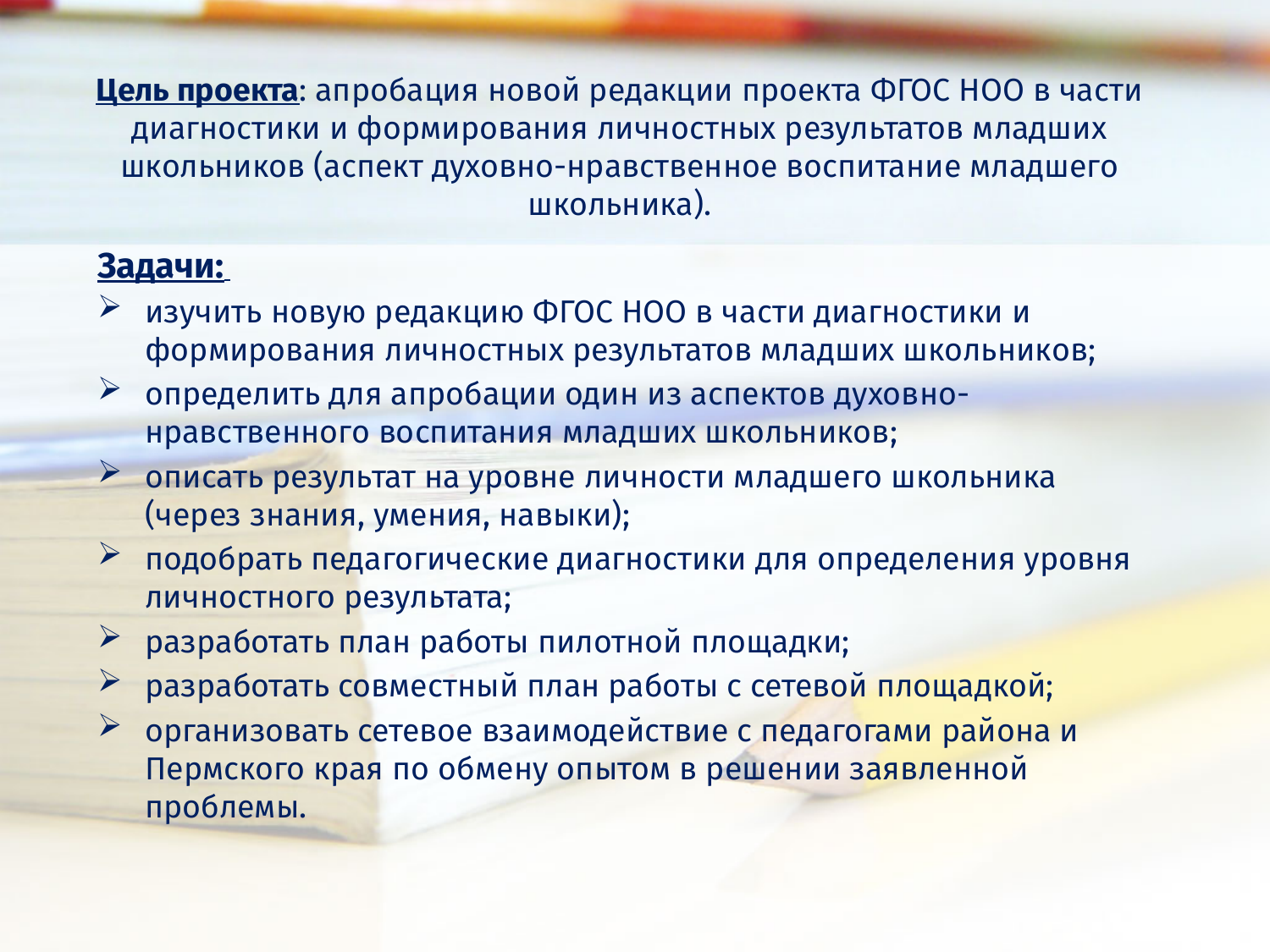

# Цель проекта: апробация новой редакции проекта ФГОС НОО в части диагностики и формирования личностных результатов младших школьников (аспект духовно-нравственное воспитание младшего школьника).
Задачи:
изучить новую редакцию ФГОС НОО в части диагностики и формирования личностных результатов младших школьников;
определить для апробации один из аспектов духовно-нравственного воспитания младших школьников;
описать результат на уровне личности младшего школьника (через знания, умения, навыки);
подобрать педагогические диагностики для определения уровня личностного результата;
разработать план работы пилотной площадки;
разработать совместный план работы с сетевой площадкой;
организовать сетевое взаимодействие с педагогами района и Пермского края по обмену опытом в решении заявленной проблемы.